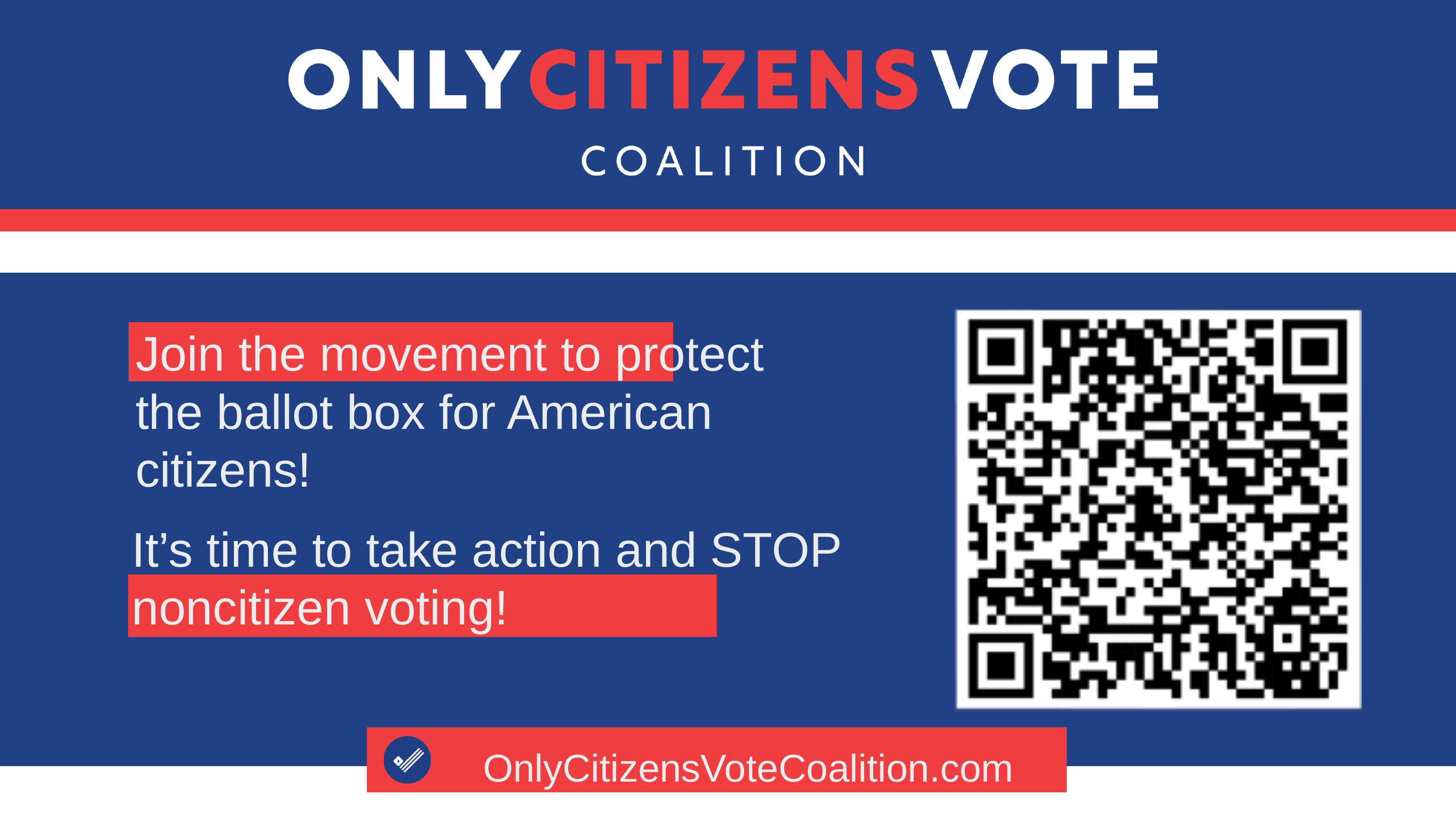

Join the movement to protect the ballot box for American citizens!
It’s time to take action and STOP noncitizen voting!

OnlyCitizensVoteCoalition.com